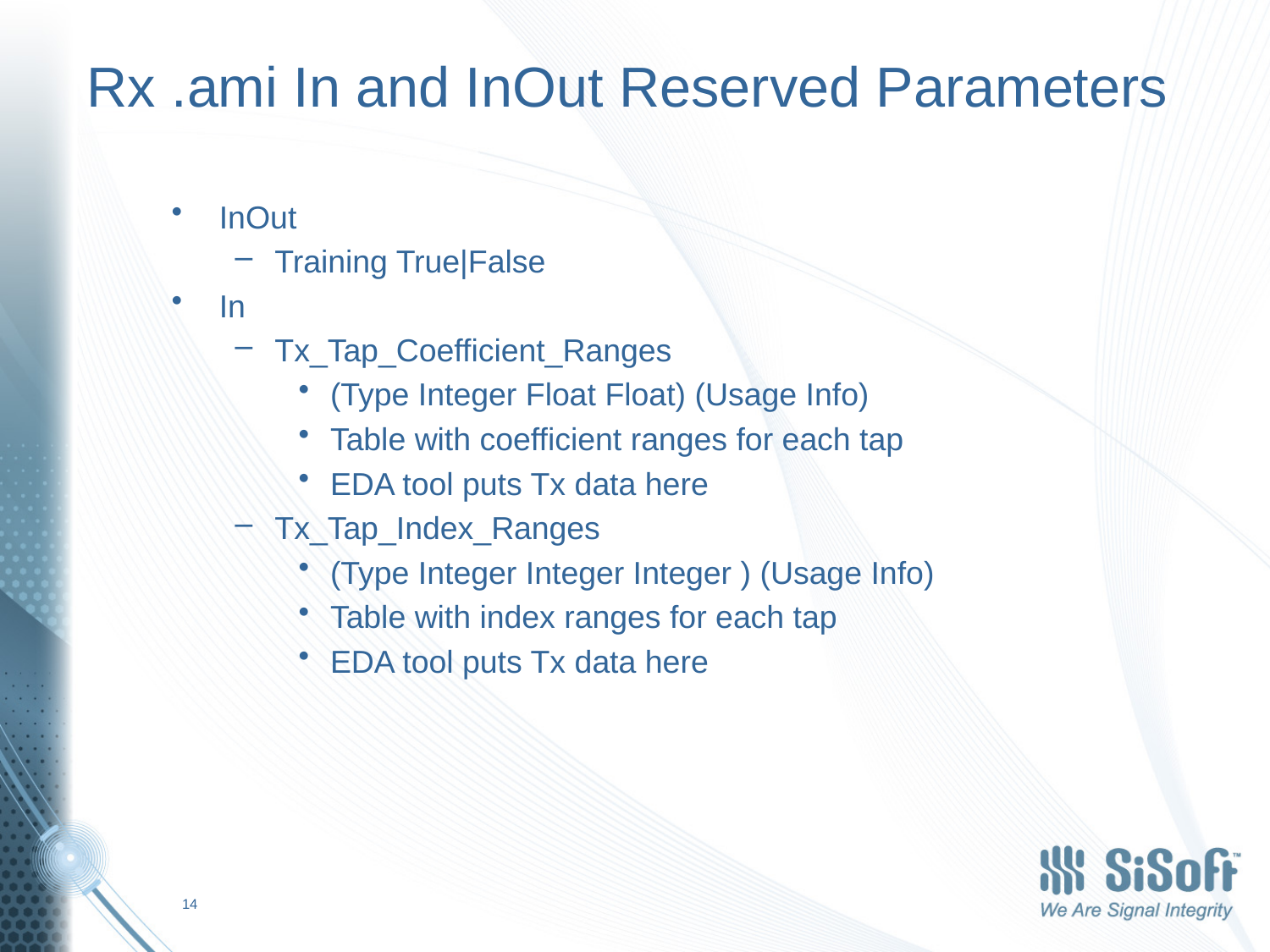

# Rx .ami In and InOut Reserved Parameters
InOut
Training True|False
In
Tx_Tap_Coefficient_Ranges
(Type Integer Float Float) (Usage Info)
Table with coefficient ranges for each tap
EDA tool puts Tx data here
Tx_Tap_Index_Ranges
(Type Integer Integer Integer ) (Usage Info)
Table with index ranges for each tap
EDA tool puts Tx data here
14